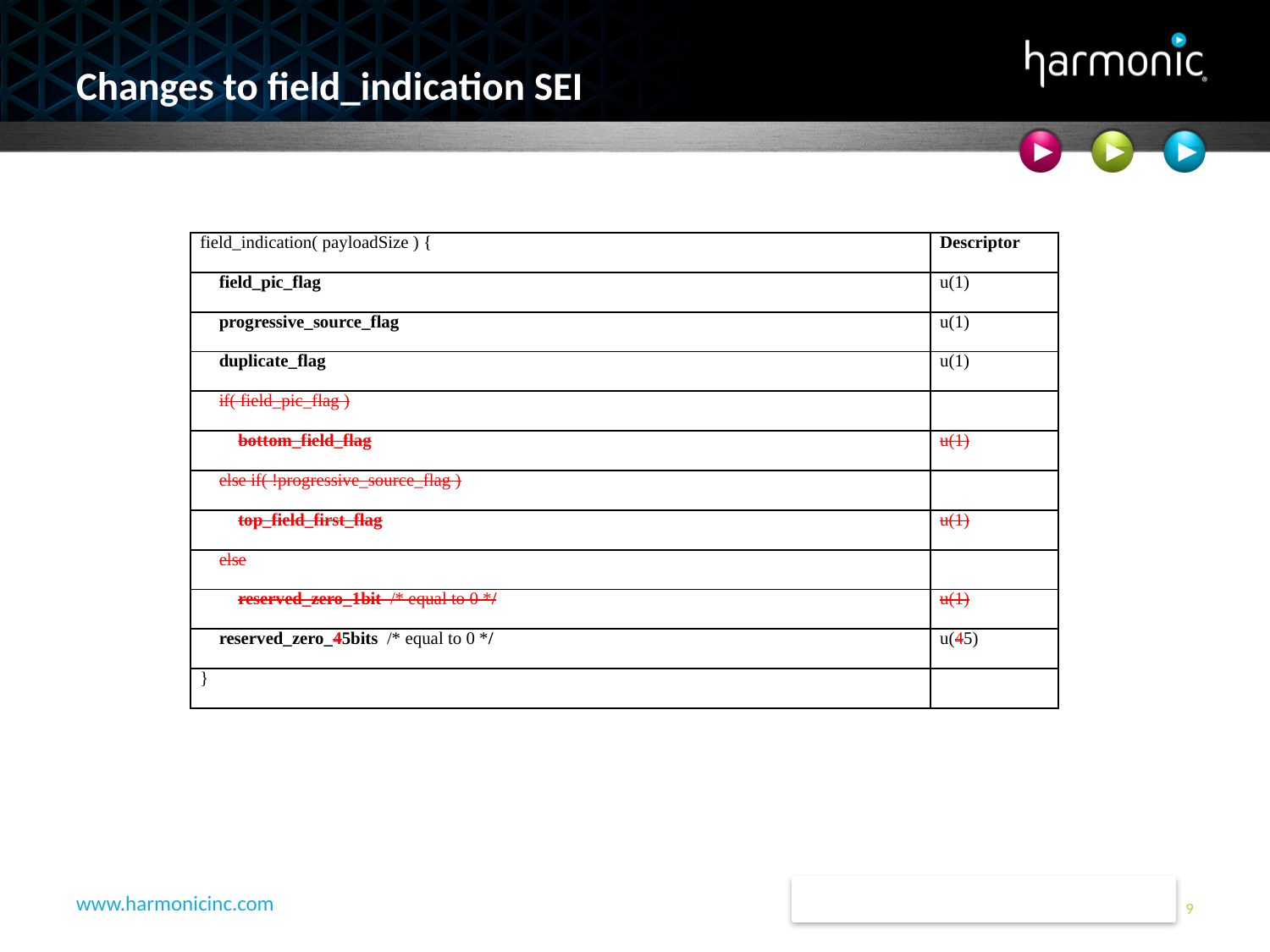

# Changes to field_indication SEI
| field\_indication( payloadSize ) { | Descriptor |
| --- | --- |
| field\_pic\_flag | u(1) |
| progressive\_source\_flag | u(1) |
| duplicate\_flag | u(1) |
| if( field\_pic\_flag ) |  |
| bottom\_field\_flag | u(1) |
| else if( !progressive\_source\_flag ) |  |
| top\_field\_first\_flag | u(1) |
| else |  |
| reserved\_zero\_1bit /\* equal to 0 \*/ | u(1) |
| reserved\_zero\_45bits /\* equal to 0 \*/ | u(45) |
| } |  |

9